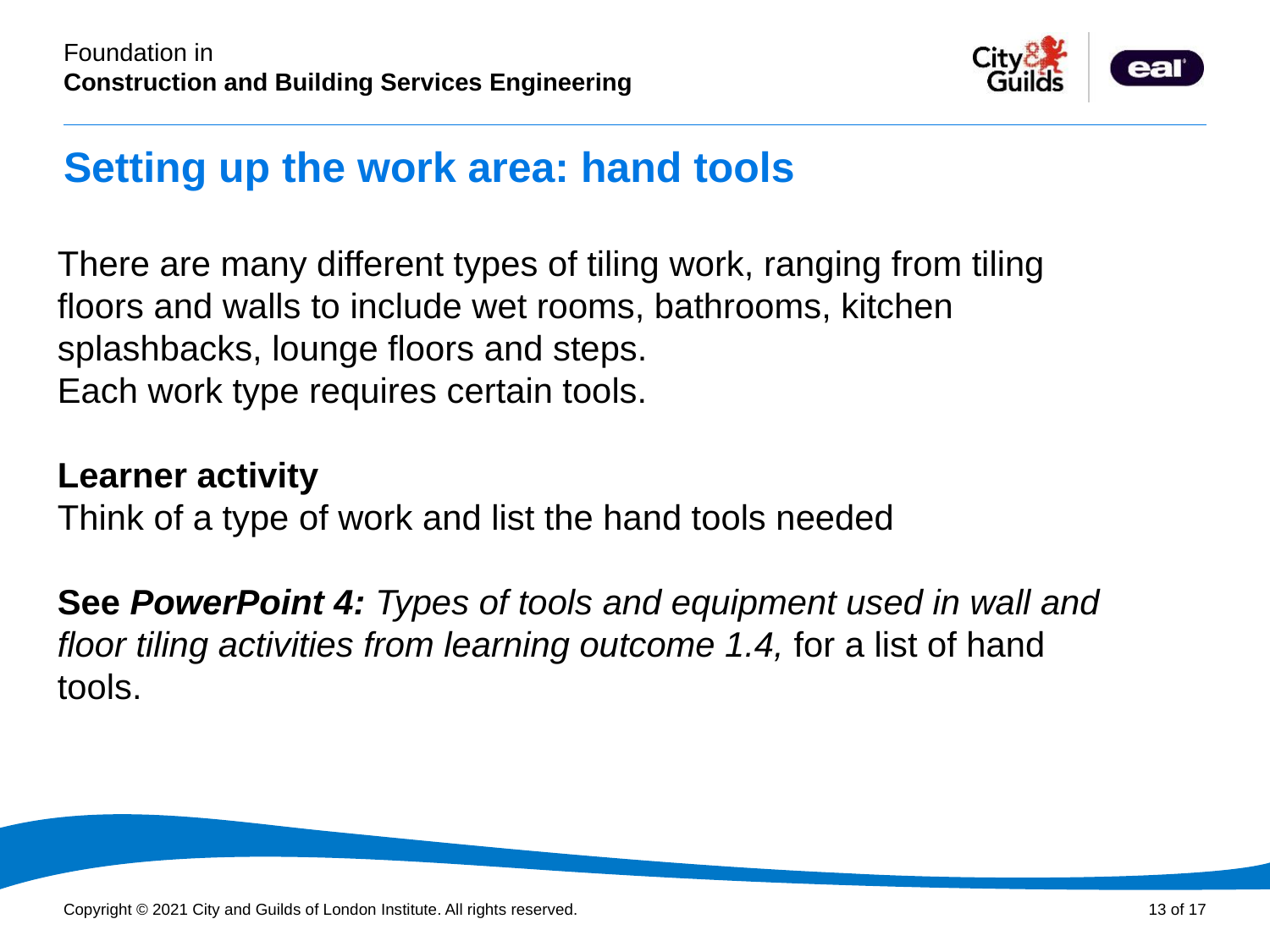

# Setting up the work area: hand tools
There are many different types of tiling work, ranging from tiling floors and walls to include wet rooms, bathrooms, kitchen splashbacks, lounge floors and steps.
Each work type requires certain tools.

Learner activity
Think of a type of work and list the hand tools needed

See PowerPoint 4: Types of tools and equipment used in wall and floor tiling activities from learning outcome 1.4, for a list of hand tools.